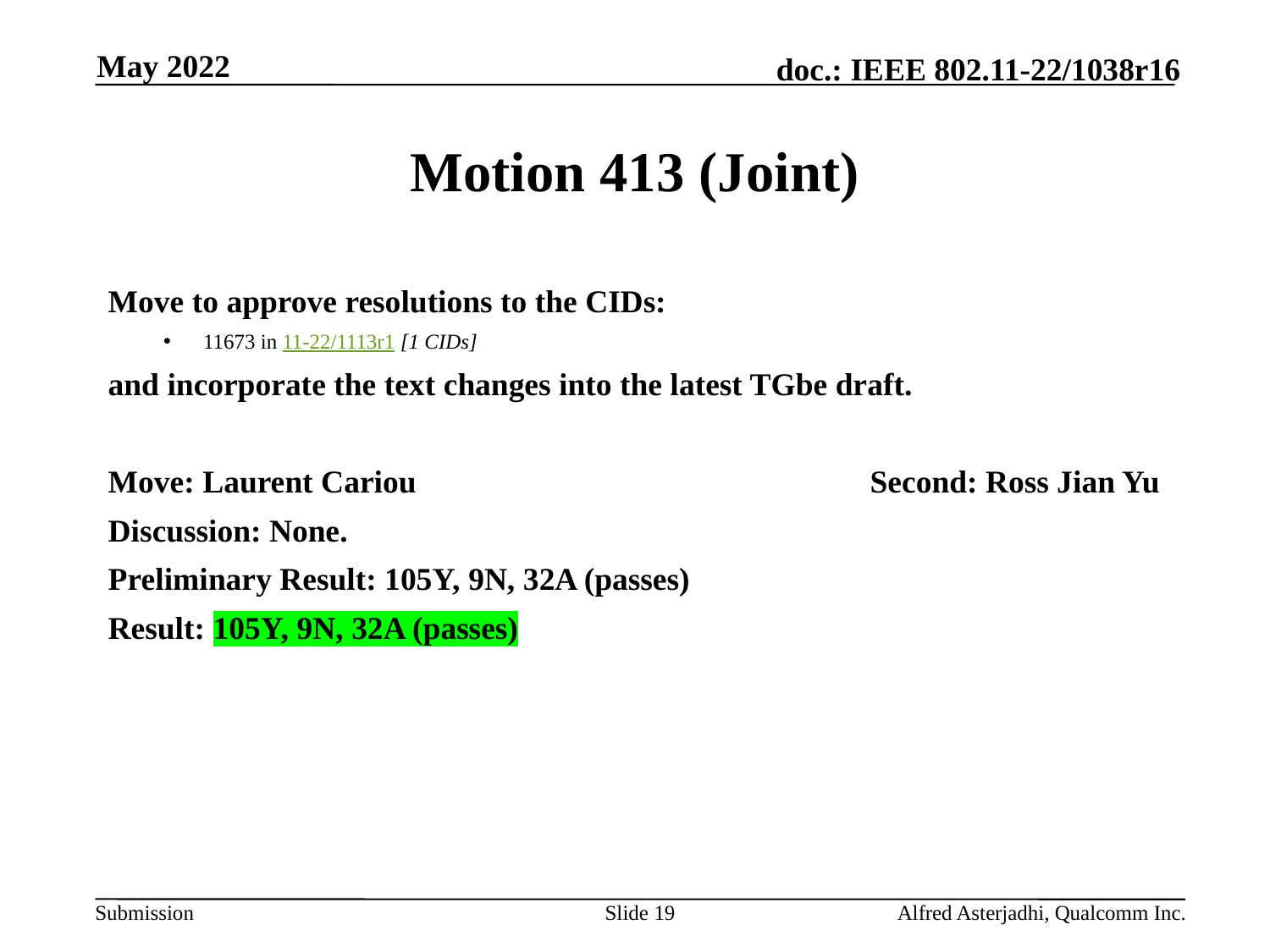

May 2022
# Motion 413 (Joint)
Move to approve resolutions to the CIDs:
11673 in 11-22/1113r1 [1 CIDs]
and incorporate the text changes into the latest TGbe draft.

Move: Laurent Cariou				Second: Ross Jian Yu
Discussion: None.
Preliminary Result: 105Y, 9N, 32A (passes)
Result: 105Y, 9N, 32A (passes)
Slide 19
Alfred Asterjadhi, Qualcomm Inc.